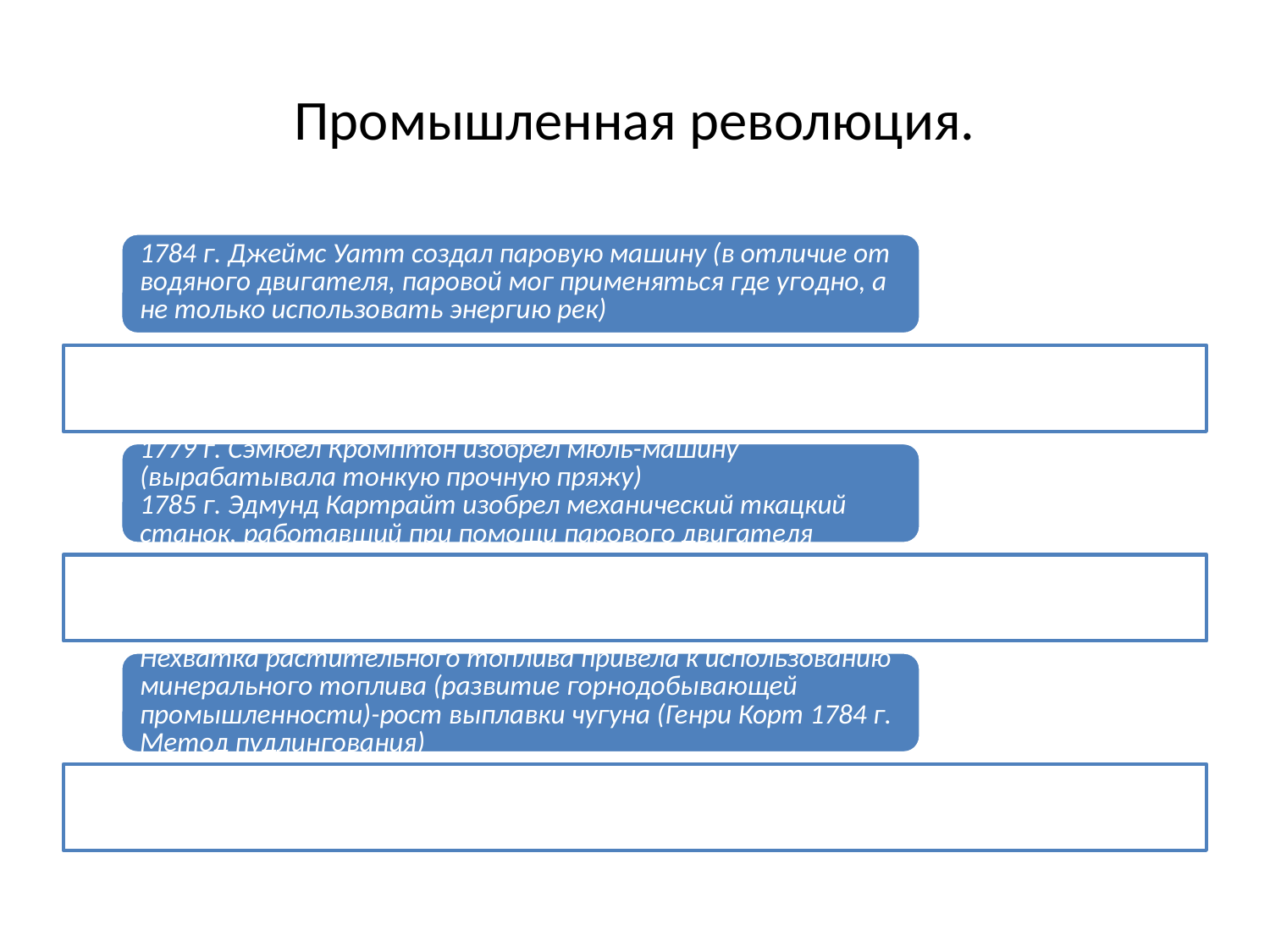

# Промышленная революция.
1784 г. Джеймс Уатт создал паровую машину (в отличие от водяного двигателя, паровой мог применяться где угодно, а не только использовать энергию рек)
1779 г. Сэмюел Кромптон изобрел мюль-машину (вырабатывала тонкую прочную пряжу)
1785 г. Эдмунд Картрайт изобрел механический ткацкий станок, работавший при помощи парового двигателя
Нехватка растительного топлива привела к использованию минерального топлива (развитие горнодобывающей промышленности)-рост выплавки чугуна (Генри Корт 1784 г. Метод пудлингования)